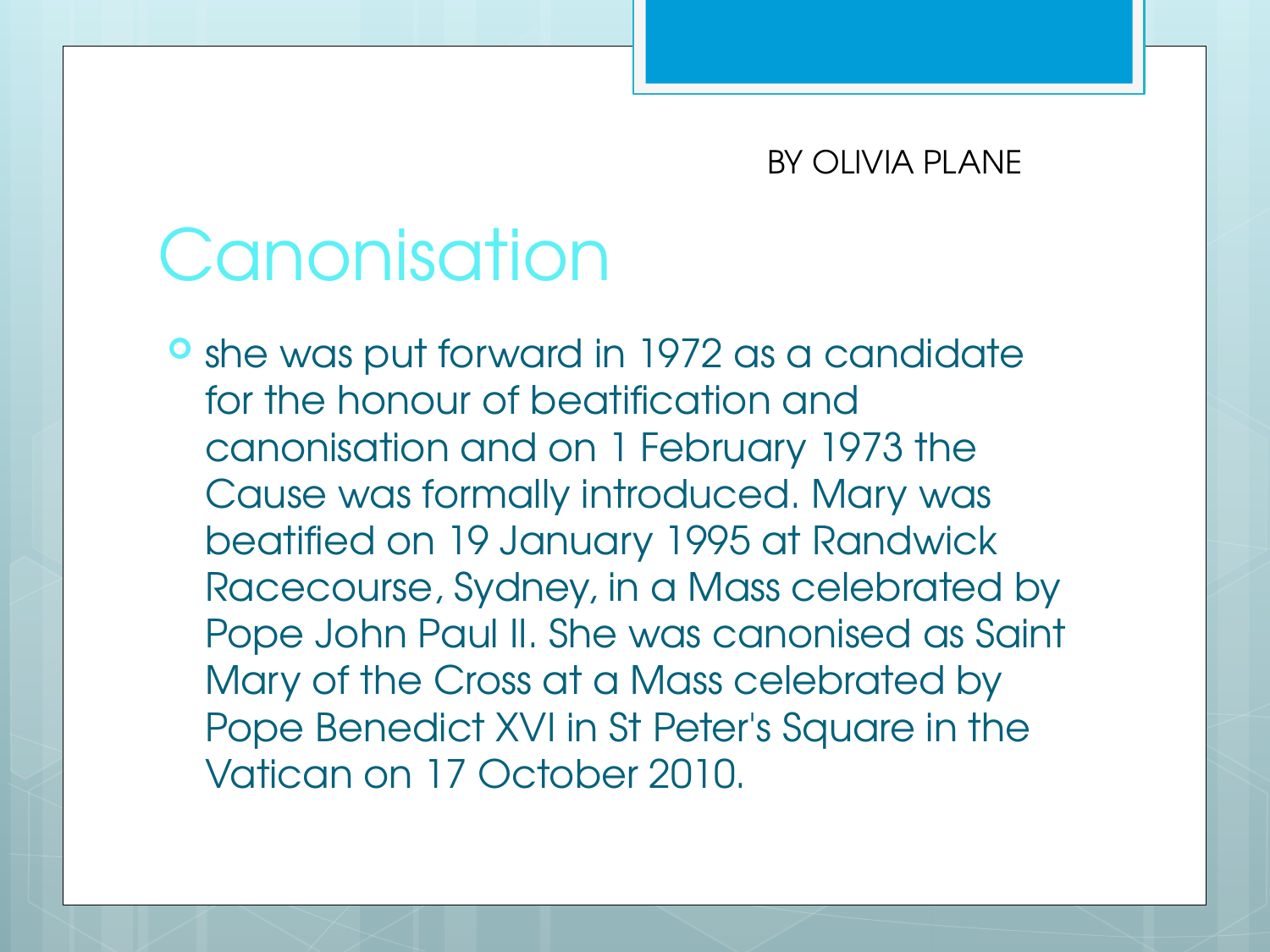

BY OLIVIA PLANE
# Canonisation
she was put forward in 1972 as a candidate for the honour of beatification and canonisation and on 1 February 1973 the Cause was formally introduced. Mary was beatified on 19 January 1995 at Randwick Racecourse, Sydney, in a Mass celebrated by Pope John Paul II. She was canonised as Saint Mary of the Cross at a Mass celebrated by Pope Benedict XVI in St Peter's Square in the Vatican on 17 October 2010.